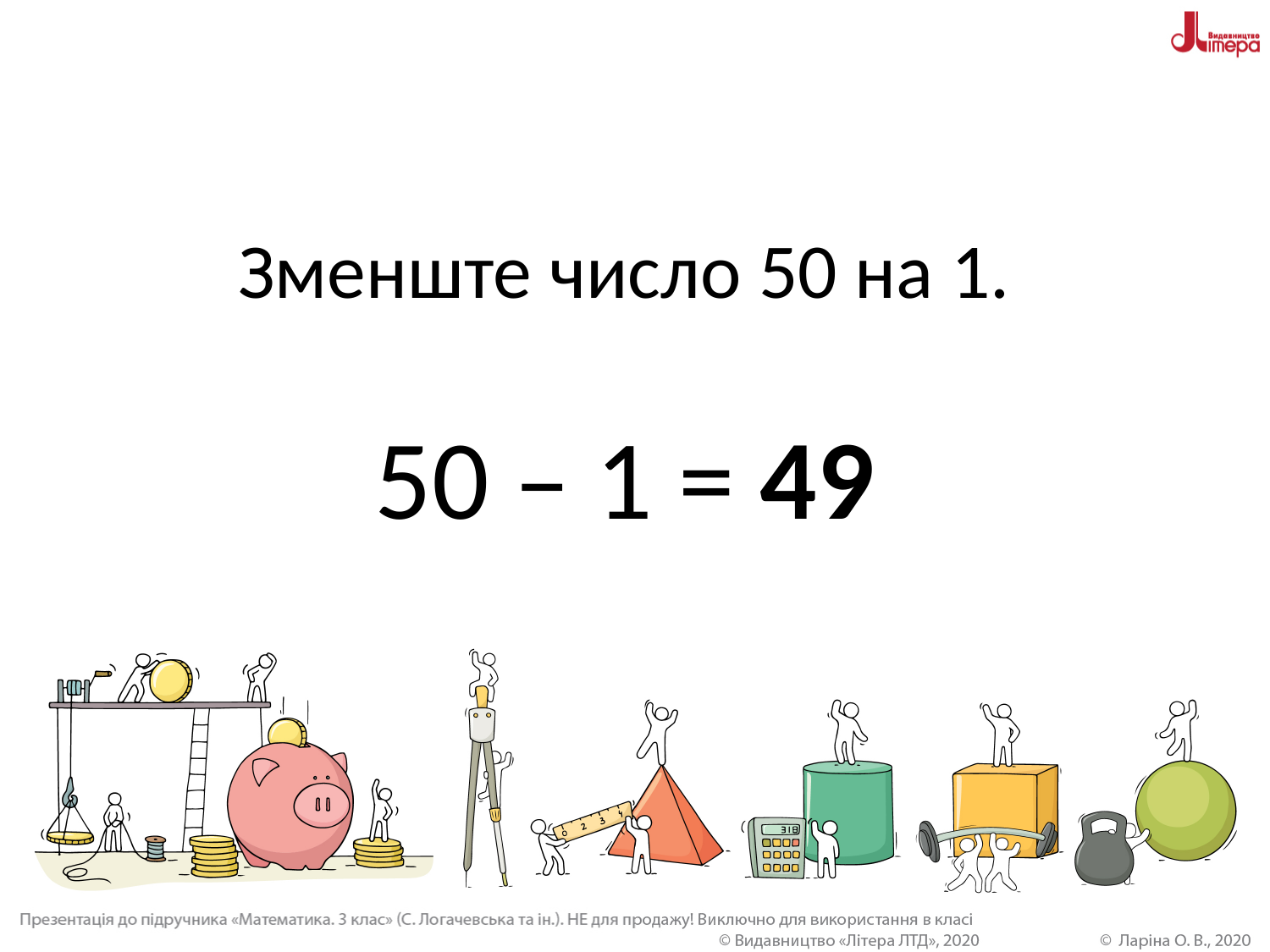

# Зменште число 50 на 1. 50 – 1 = 49